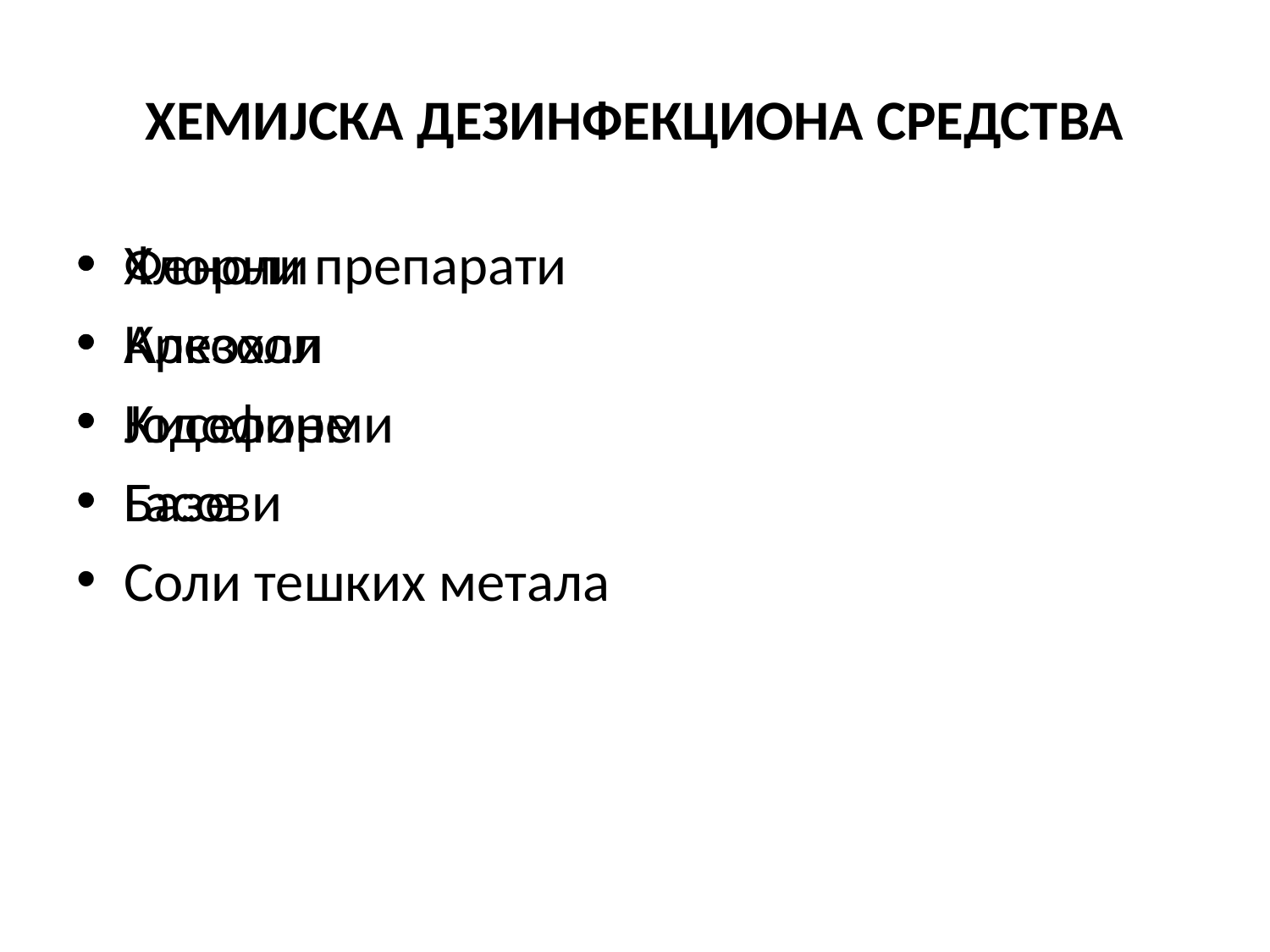

ХЕМИЈСКА ДЕЗИНФЕКЦИОНА СРЕДСТВА
Хлорни препарати
Алкохол
Киселине
Базе
Соли тешких метала

Феноли
Крезоли
Јодоформи
Гасови